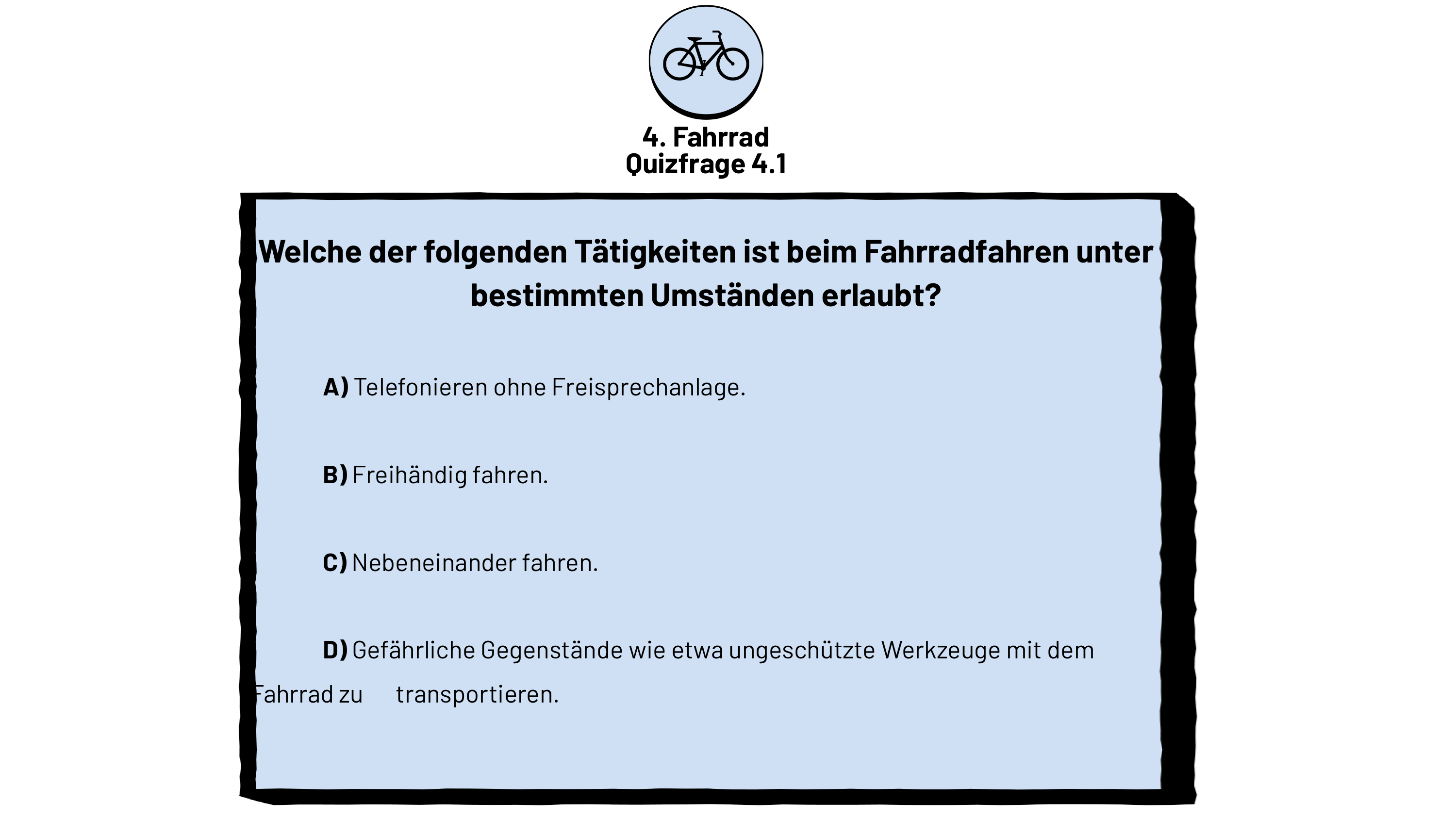

4. Fahrrad
Quizfrage 4.1
Welche der folgenden Tätigkeiten ist beim Fahrradfahren unter bestimmten Umständen erlaubt?

	A) Telefonieren ohne Freisprechanlage.

	B) Freihändig fahren.

	C) Nebeneinander fahren.

	D) Gefährliche Gegenstände wie etwa ungeschützte Werkzeuge mit dem Fahrrad zu 	transportieren.